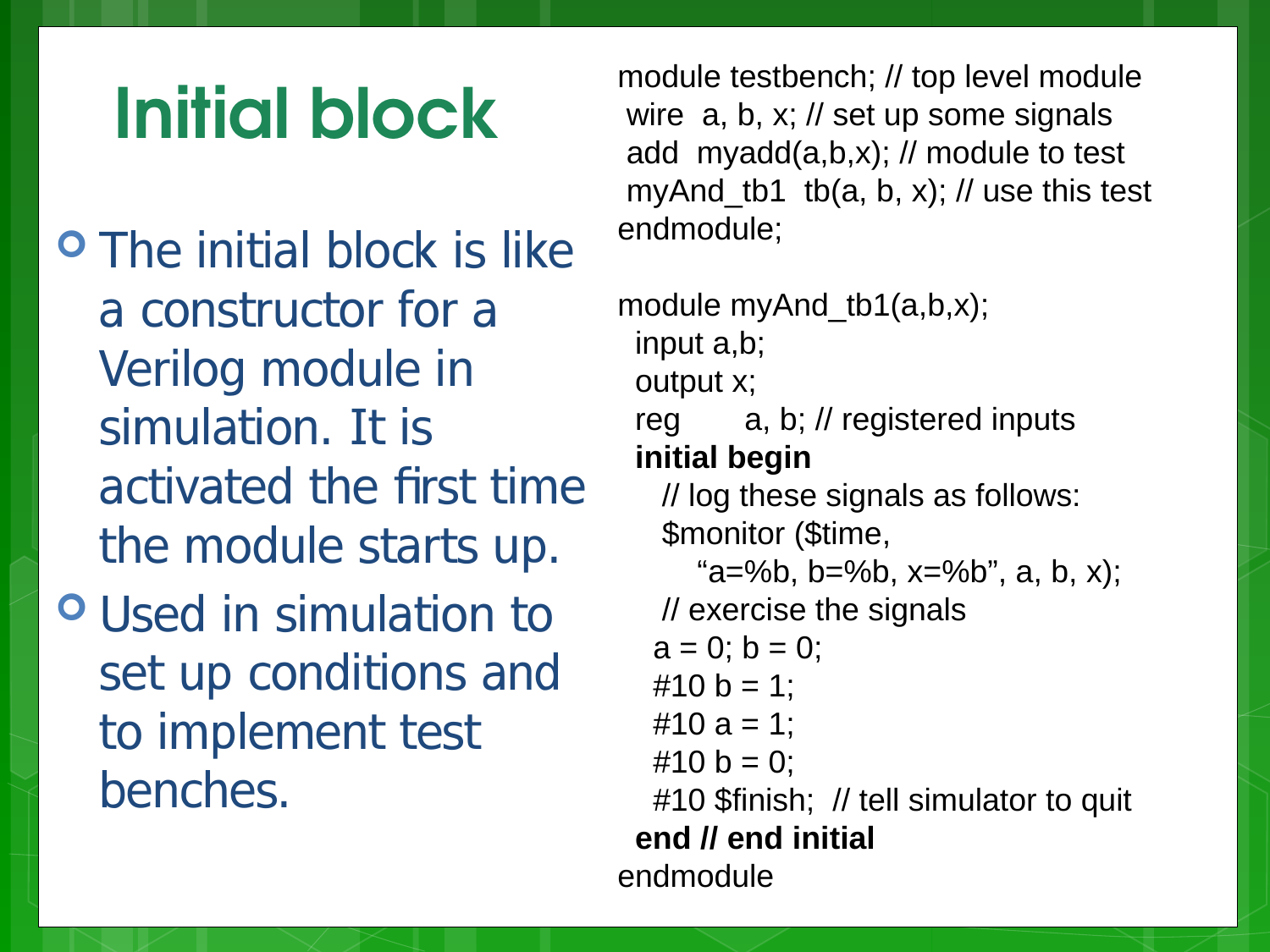

module testbench; // top level module
 wire  a, b, x; // set up some signals
 add  myadd(a,b,x); // module to test
 myAnd_tb1  tb(a, b, x); // use this test
endmodule;

module myAnd_tb1(a,b,x);
  input a,b;
  output x;
  reg	a, b; // registered inputs
  initial begin
     // log these signals as follows:
     $monitor ($time,
         “a=%b, b=%b, x=%b”, a, b, x);
     // exercise the signals
    a = 0; b = 0;
    #10 b = 1;
    #10 a = 1;
    #10 b = 0;
    #10 $finish;  // tell simulator to quit
  end // end initial
endmodule
# Initial block
The initial block is like a constructor for a Verilog module in simulation. It is activated the first time the module starts up.
Used in simulation to set up conditions and to implement test benches.